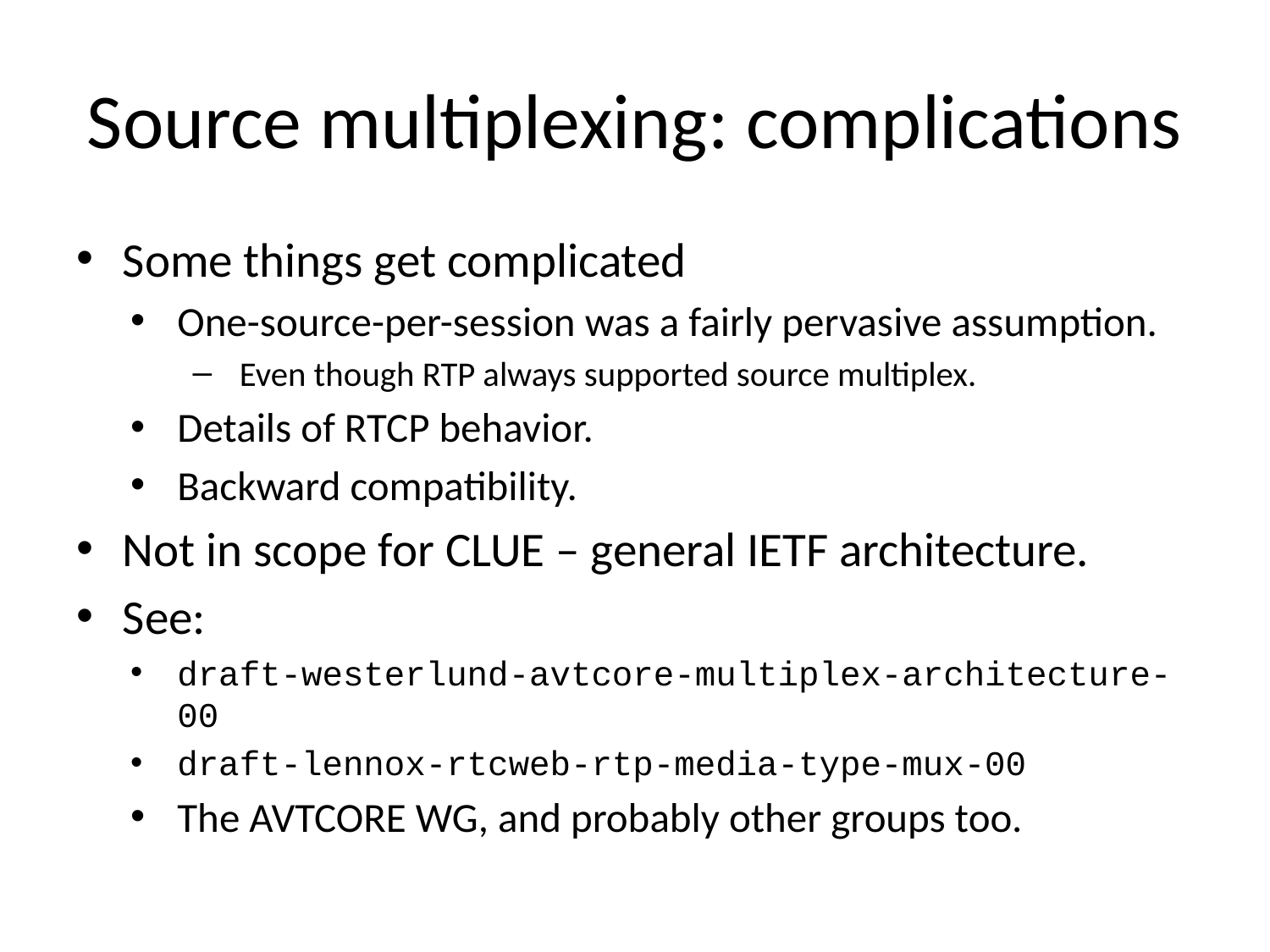

# Source multiplexing: complications
Some things get complicated
One-source-per-session was a fairly pervasive assumption.
Even though RTP always supported source multiplex.
Details of RTCP behavior.
Backward compatibility.
Not in scope for CLUE – general IETF architecture.
See:
draft-westerlund-avtcore-multiplex-architecture-00
draft-lennox-rtcweb-rtp-media-type-mux-00
The AVTCORE WG, and probably other groups too.